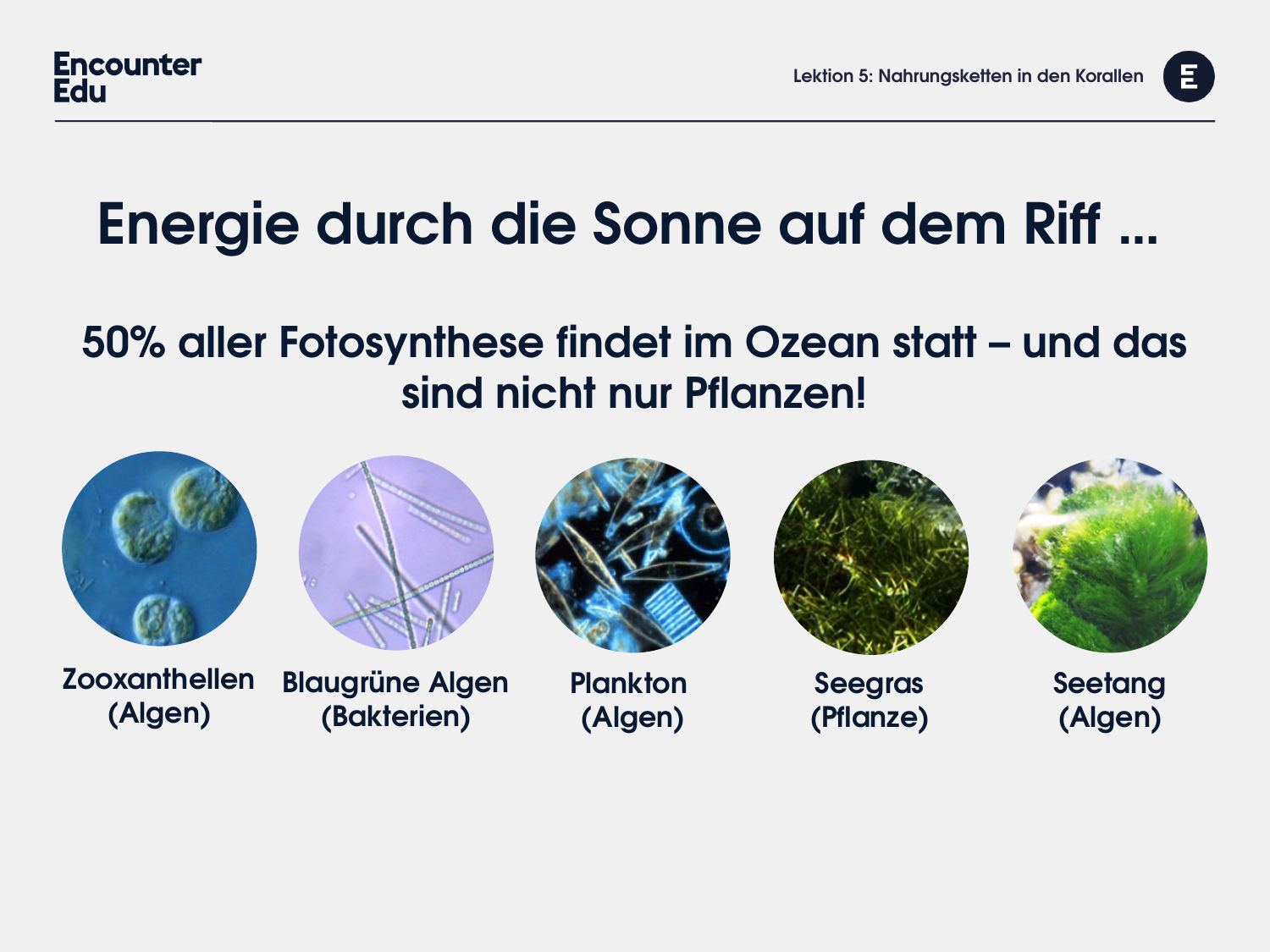

# Lektion 5: Nahrungsketten in den Korallen
Energie durch die Sonne auf dem Riff …
50% aller Fotosynthese findet im Ozean statt – und das sind nicht nur Pflanzen!

Zooxanthellen
(Algen)
Blaugrüne Algen (Bakterien)
Plankton
(Algen)
Seegras
(Pflanze)

Seetang
(Algen)